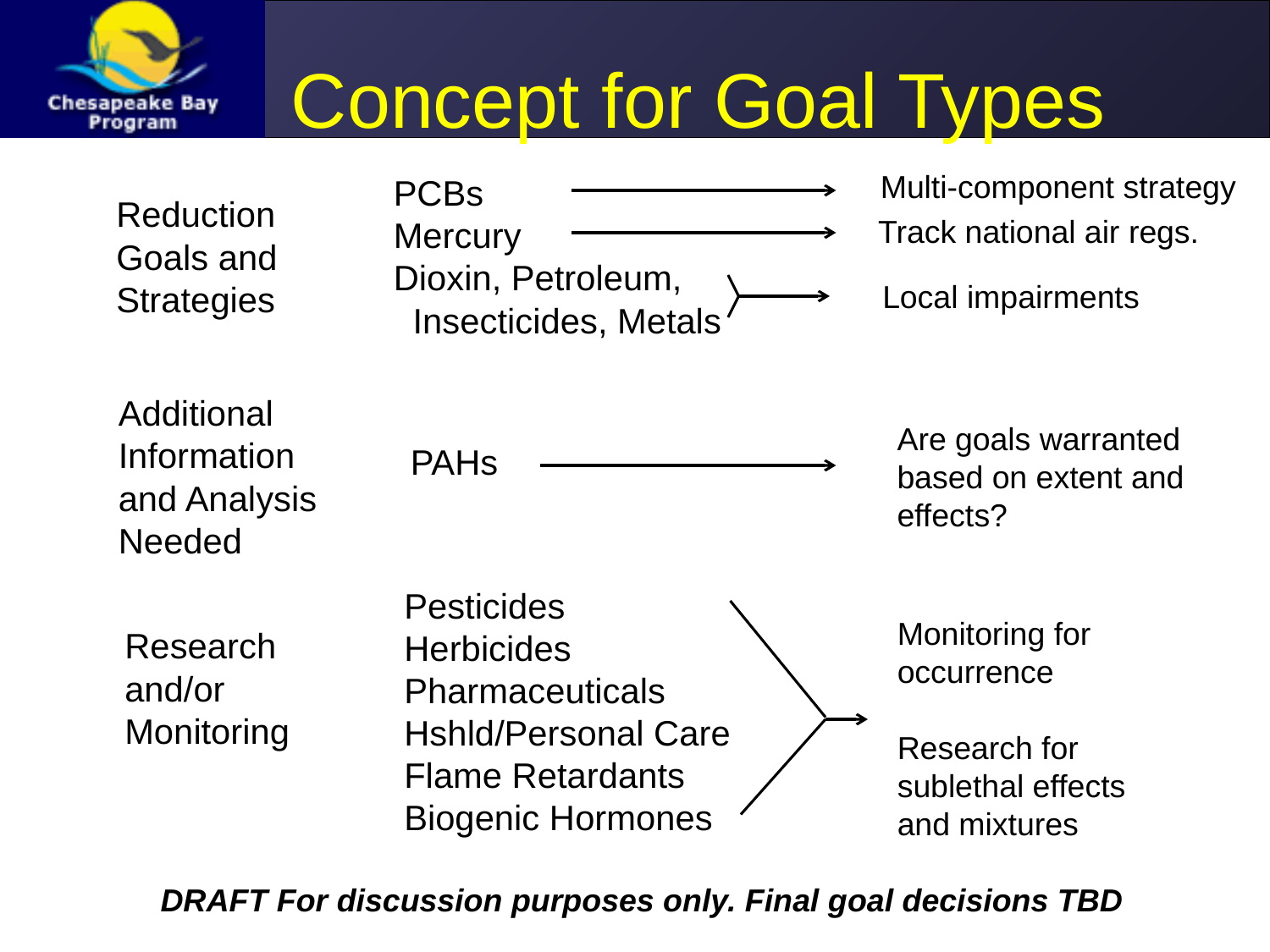

Concept for Goal Types
Multi-component strategy
PCBs
Mercury
Dioxin, Petroleum,       Insecticides, Metals
Reduction Goals and Strategies
Track national air regs.
Local impairments
Additional Information and Analysis Needed
Are goals warranted based on extent and effects?
PAHs
Pesticides
Herbicides
Pharmaceuticals
Hshld/Personal Care
Flame Retardants
Biogenic Hormones
Monitoring for occurrence

Research for sublethal effects and mixtures
Research and/or Monitoring
DRAFT For discussion purposes only. Final goal decisions TBD